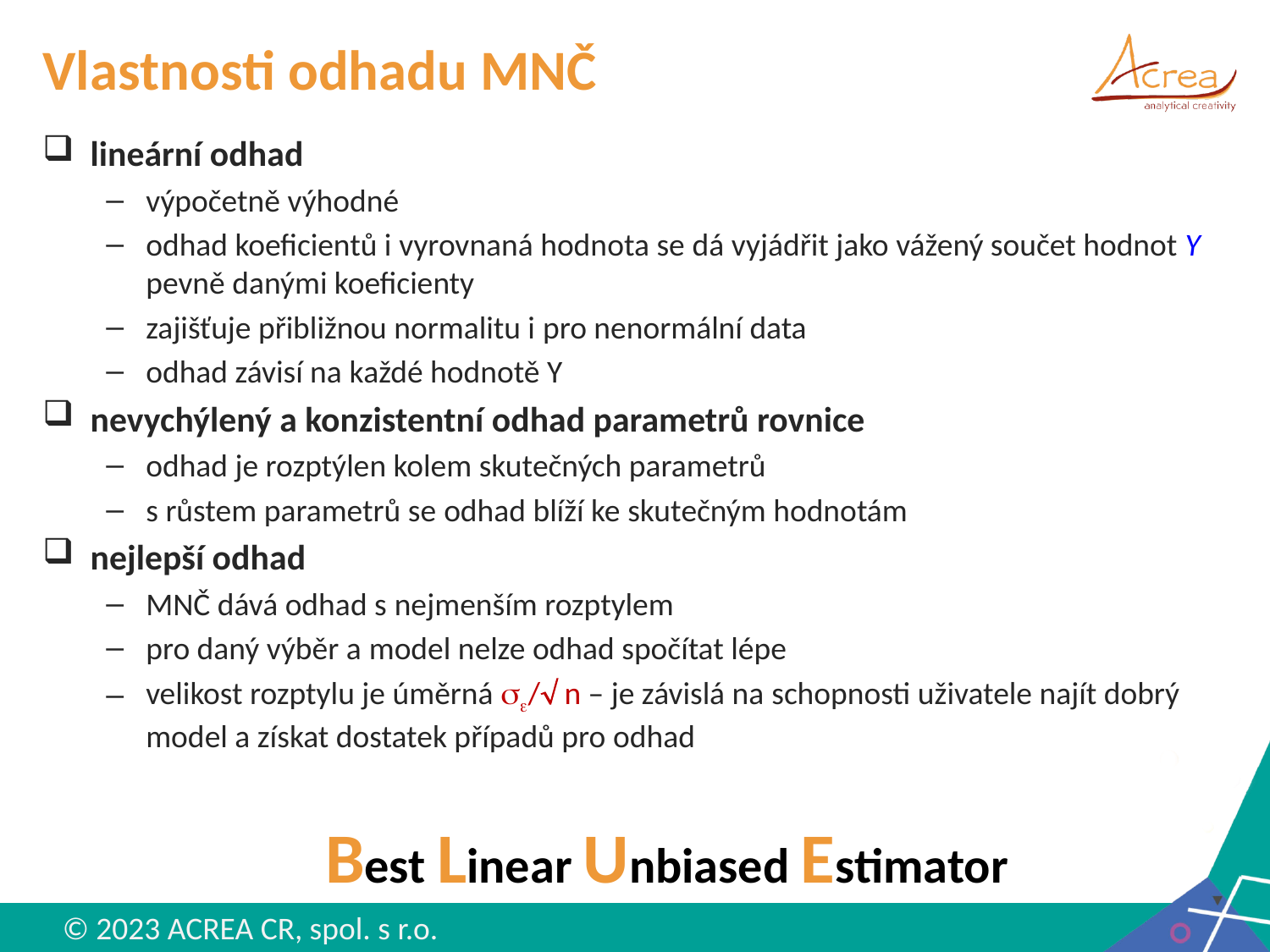

# Vlastnosti odhadu MNČ
lineární odhad
výpočetně výhodné
odhad koeficientů i vyrovnaná hodnota se dá vyjádřit jako vážený součet hodnot Y pevně danými koeficienty
zajišťuje přibližnou normalitu i pro nenormální data
odhad závisí na každé hodnotě Y
nevychýlený a konzistentní odhad parametrů rovnice
odhad je rozptýlen kolem skutečných parametrů
s růstem parametrů se odhad blíží ke skutečným hodnotám
nejlepší odhad
MNČ dává odhad s nejmenším rozptylem
pro daný výběr a model nelze odhad spočítat lépe
velikost rozptylu je úměrná σε/√ n – je závislá na schopnosti uživatele najít dobrý model a získat dostatek případů pro odhad
Best Linear Unbiased Estimator